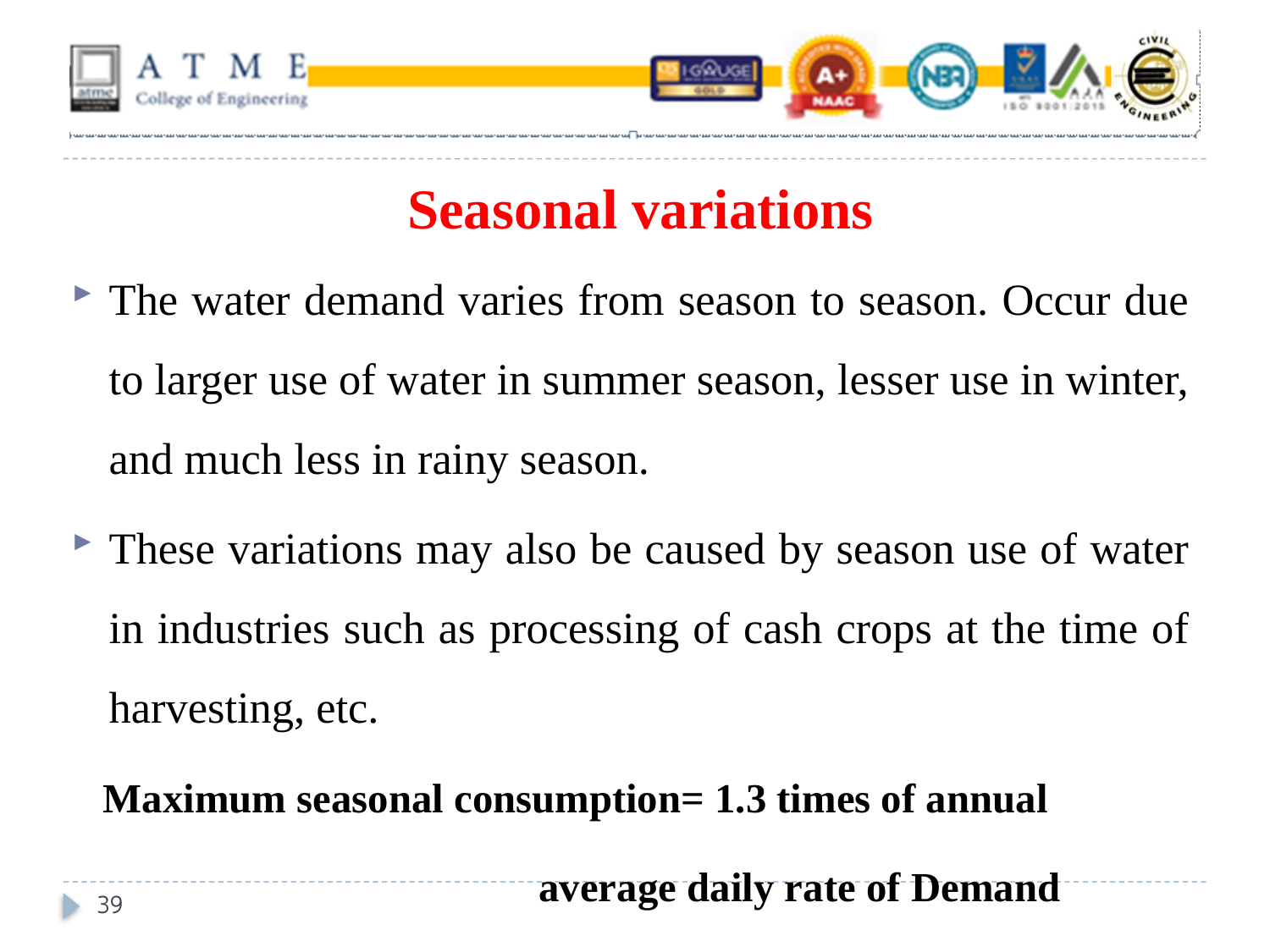

# Seasonal variations
The water demand varies from season to season. Occur due to larger use of water in summer season, lesser use in winter, and much less in rainy season.
These variations may also be caused by season use of water in industries such as processing of cash crops at the time of harvesting, etc.
   Maximum seasonal consumption= 1.3 times of annual
                                             average daily rate of Demand

39